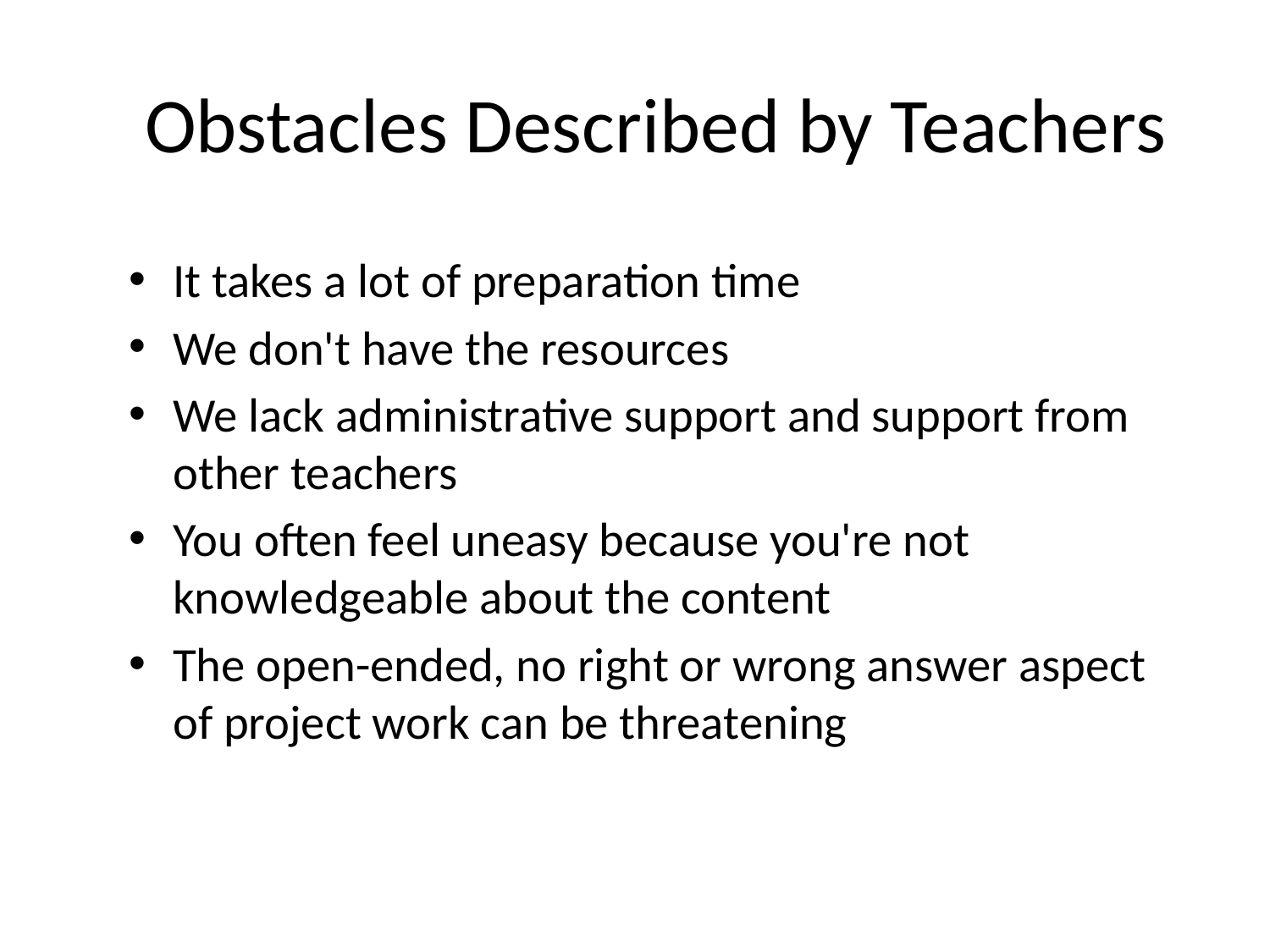

# Obstacles Described by Teachers
It takes a lot of preparation time
We don't have the resources
We lack administrative support and support from other teachers
You often feel uneasy because you're not knowledgeable about the content
The open-ended, no right or wrong answer aspect of project work can be threatening